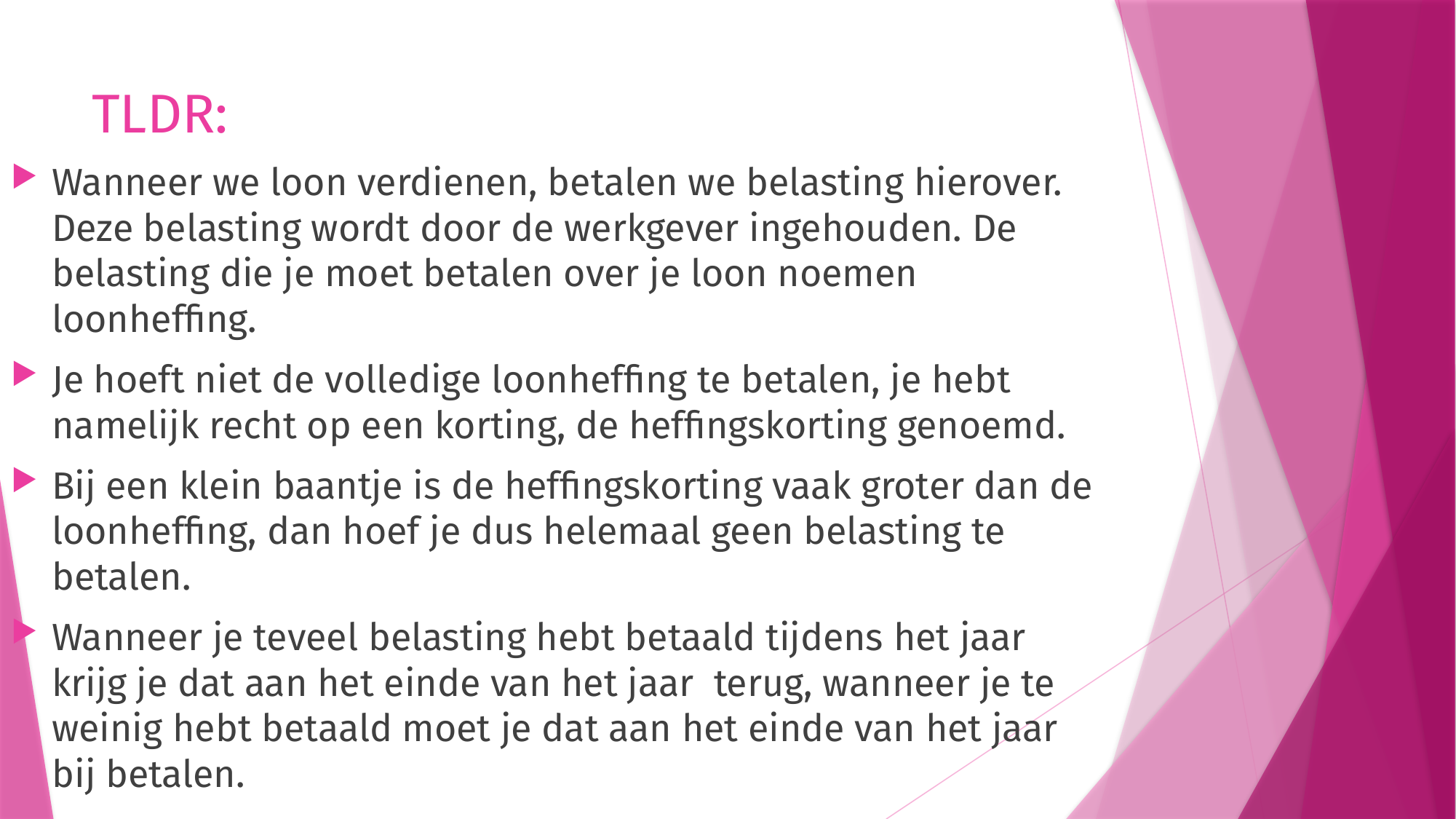

# TLDR:
Wanneer we loon verdienen, betalen we belasting hierover. Deze belasting wordt door de werkgever ingehouden. De belasting die je moet betalen over je loon noemen loonheffing.
Je hoeft niet de volledige loonheffing te betalen, je hebt namelijk recht op een korting, de heffingskorting genoemd.
Bij een klein baantje is de heffingskorting vaak groter dan de loonheffing, dan hoef je dus helemaal geen belasting te betalen.
Wanneer je teveel belasting hebt betaald tijdens het jaar krijg je dat aan het einde van het jaar  terug, wanneer je te weinig hebt betaald moet je dat aan het einde van het jaar bij betalen.